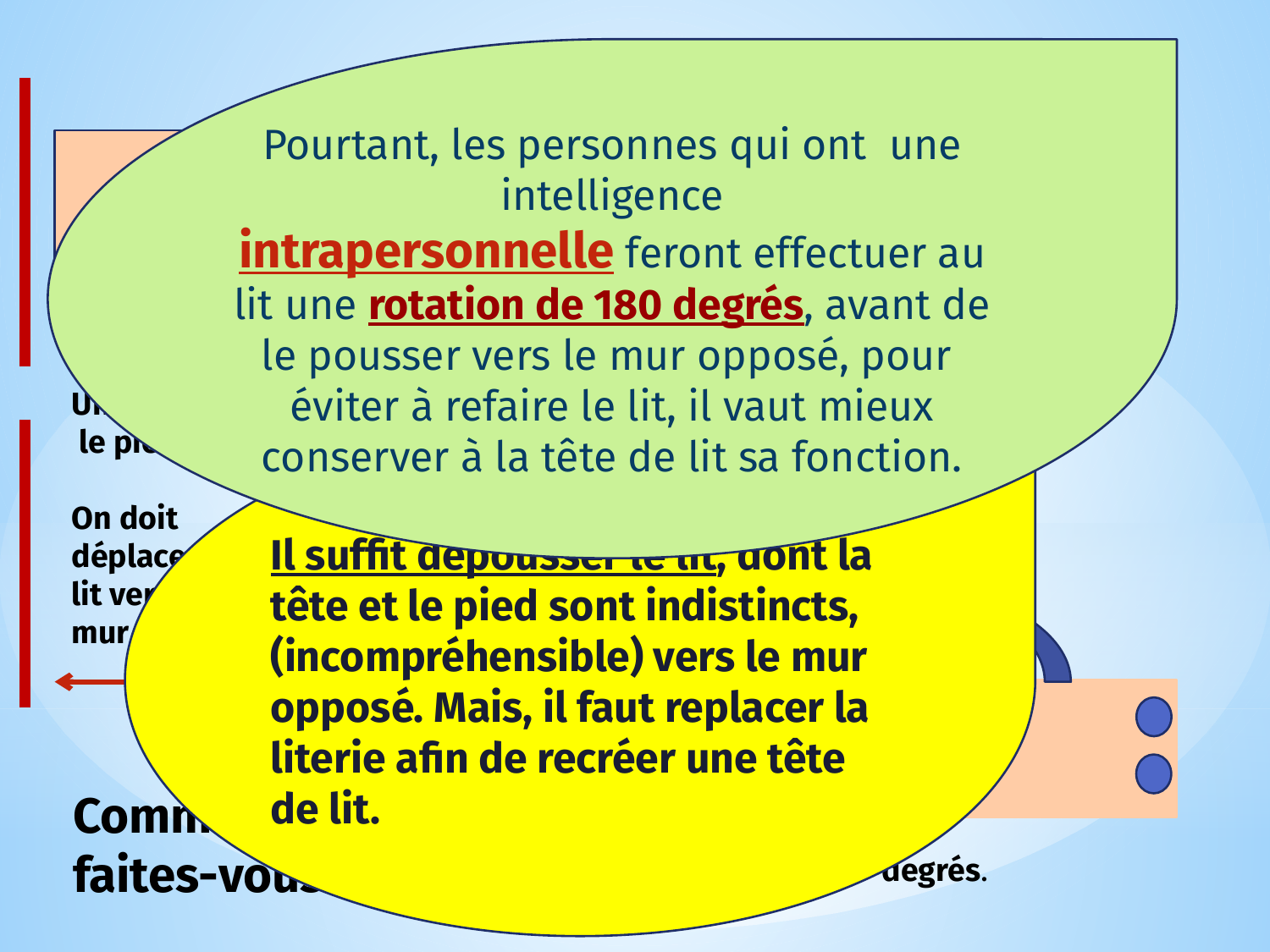

Pourtant, les personnes qui ont  une intelligence
intrapersonnelle feront effectuer au lit une rotation de 180 degrés, avant de le pousser vers le mur opposé, pour
éviter à refaire le lit, il vaut mieux conserver à la tête de lit sa fonction.
Déplacement  horizontal

Un lit  dont  la tête et  le pied.

On doit
déplacer le
lit vers le
mur opposé.
Il suffit depousser le lit, dont la tête et le pied sont indistincts,  (incompréhensible) vers le mur opposé. Mais, il faut replacer la literie afin de recréer une tête de lit.

Comment
faites-vous ?
Rotation   de 180    degrés.